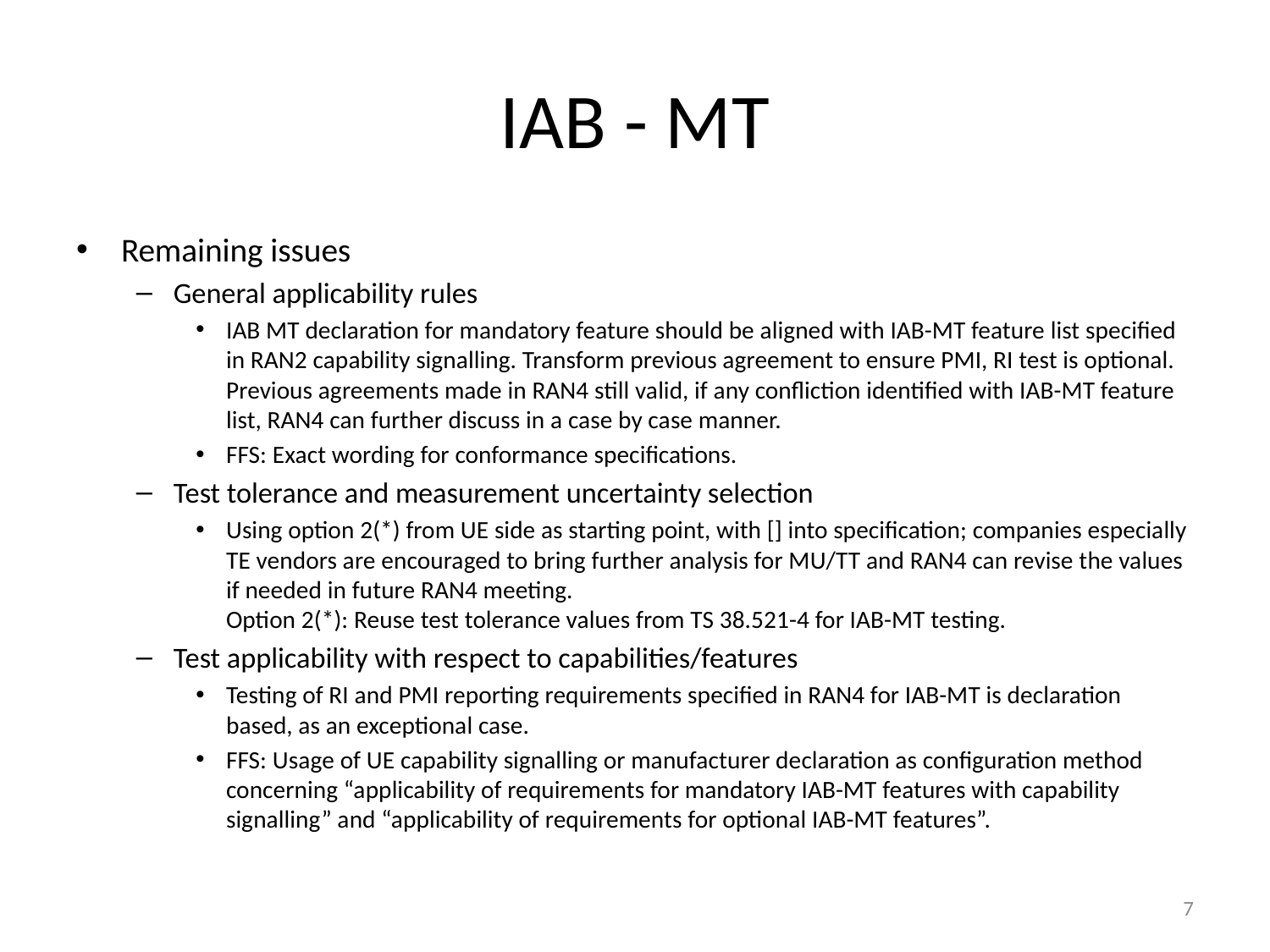

# IAB - MT
Remaining issues
General applicability rules
IAB MT declaration for mandatory feature should be aligned with IAB-MT feature list specified in RAN2 capability signalling. Transform previous agreement to ensure PMI, RI test is optional.
Previous agreements made in RAN4 still valid, if any confliction identified with IAB-MT feature list, RAN4 can further discuss in a case by case manner.
FFS: Exact wording for conformance specifications.
Test tolerance and measurement uncertainty selection
Using option 2(*) from UE side as starting point, with [] into specification; companies especially TE vendors are encouraged to bring further analysis for MU/TT and RAN4 can revise the values if needed in future RAN4 meeting.
Option 2(*): Reuse test tolerance values from TS 38.521-4 for IAB-MT testing.
Test applicability with respect to capabilities/features
Testing of RI and PMI reporting requirements specified in RAN4 for IAB-MT is declaration based, as an exceptional case.
FFS: Usage of UE capability signalling or manufacturer declaration as configuration method concerning “applicability of requirements for mandatory IAB-MT features with capability signalling” and “applicability of requirements for optional IAB-MT features”.
7